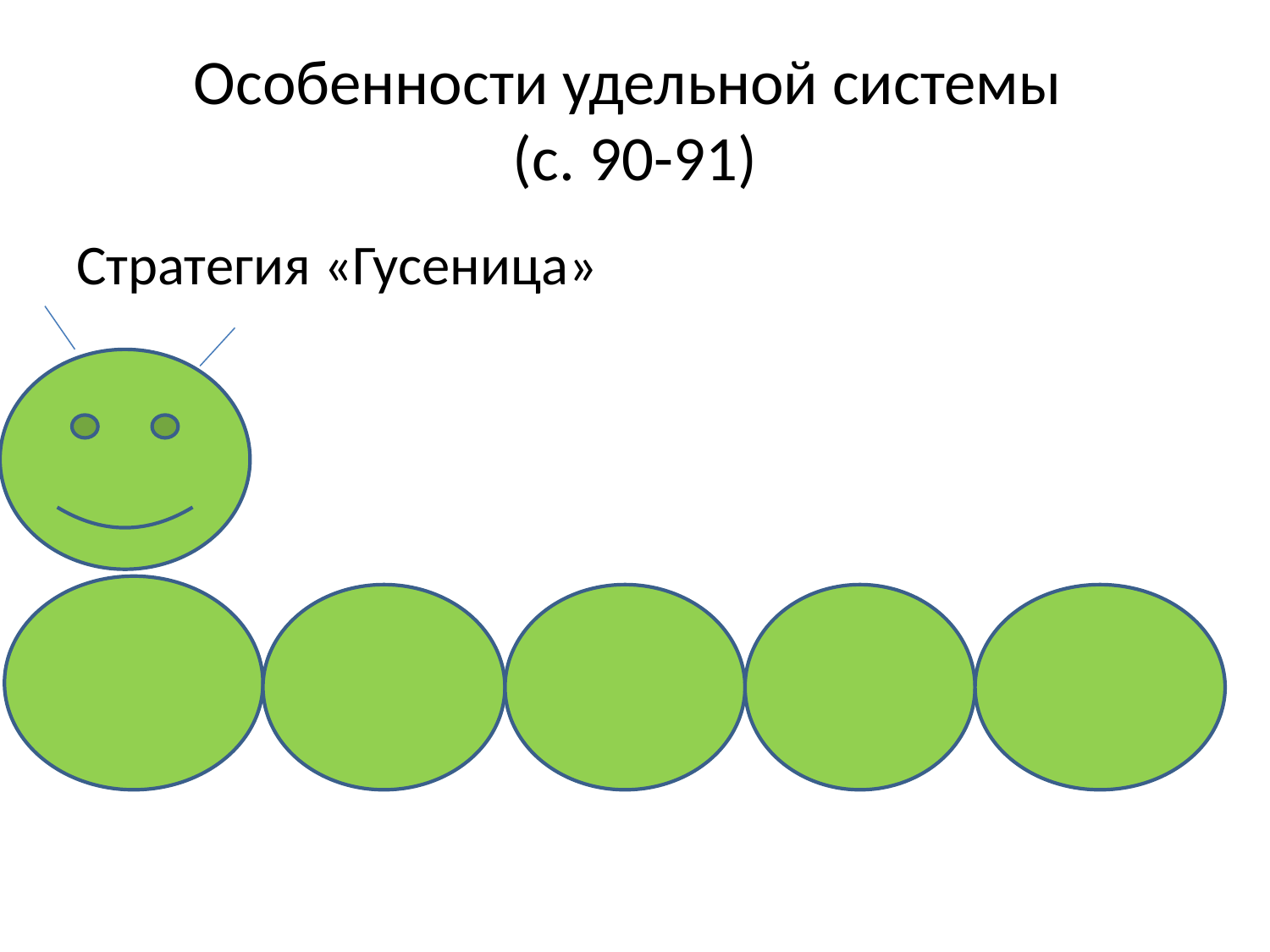

# Особенности удельной системы (с. 90-91)
Стратегия «Гусеница»